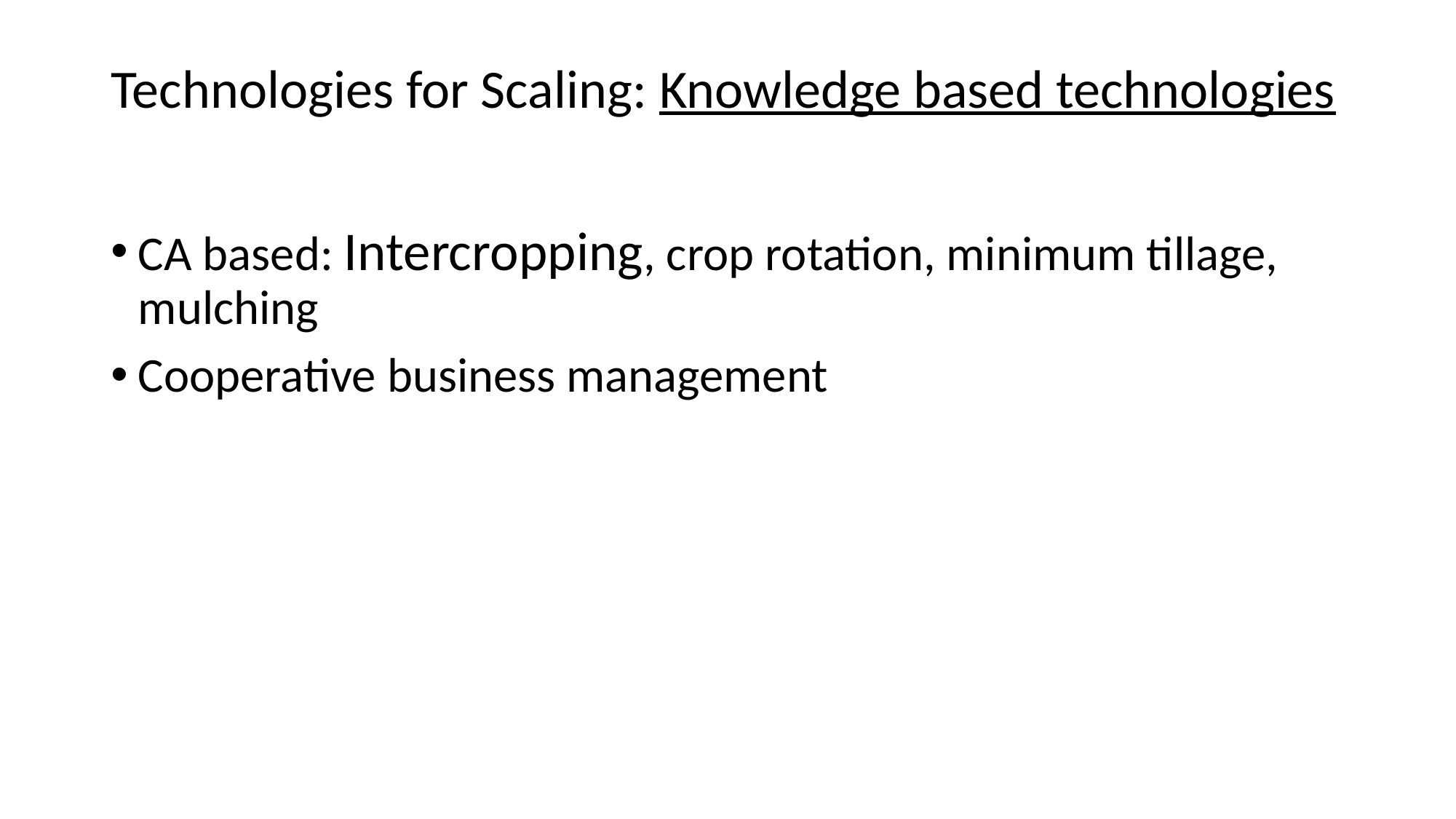

# Technologies for Scaling: Knowledge based technologies
CA based: Intercropping, crop rotation, minimum tillage, mulching
Cooperative business management